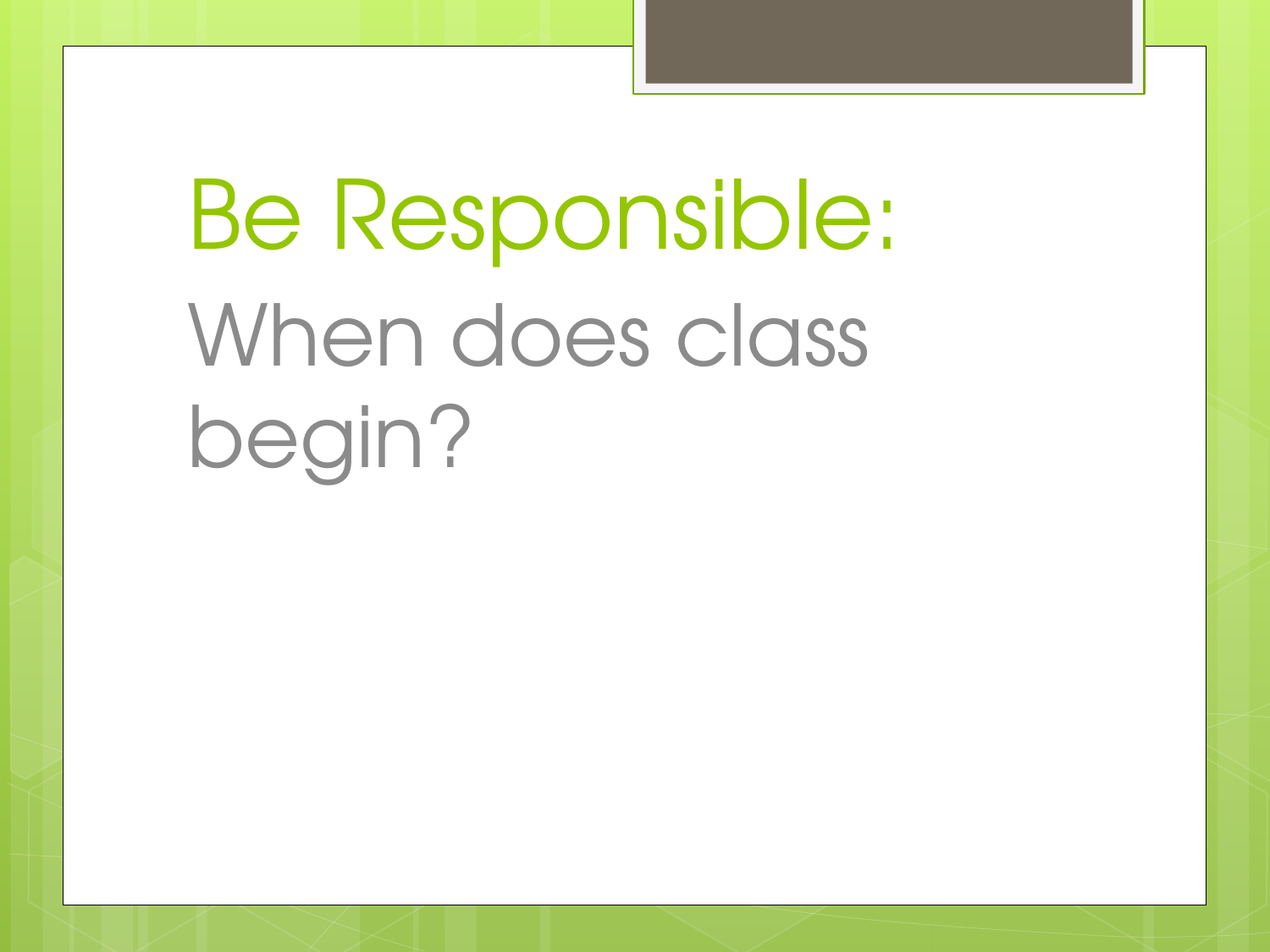

# Be Responsible:
When does class begin?